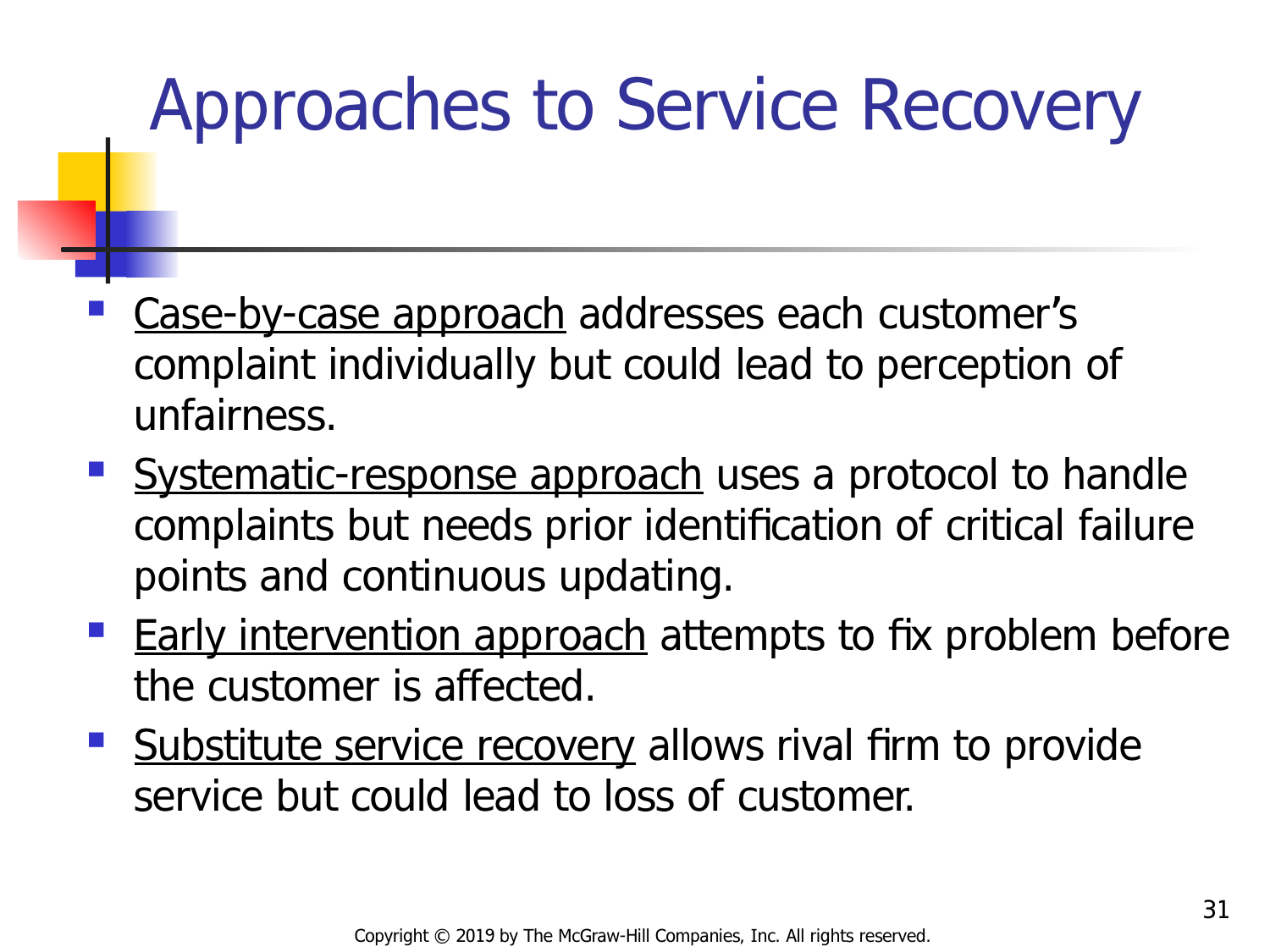

# Approaches to Service Recovery
Case-by-case approach addresses each customer’s complaint individually but could lead to perception of unfairness.
Systematic-response approach uses a protocol to handle complaints but needs prior identification of critical failure points and continuous updating.
Early intervention approach attempts to fix problem before the customer is affected.
Substitute service recovery allows rival firm to provide service but could lead to loss of customer.
31
Copyright © 2019 by The McGraw-Hill Companies, Inc. All rights reserved.